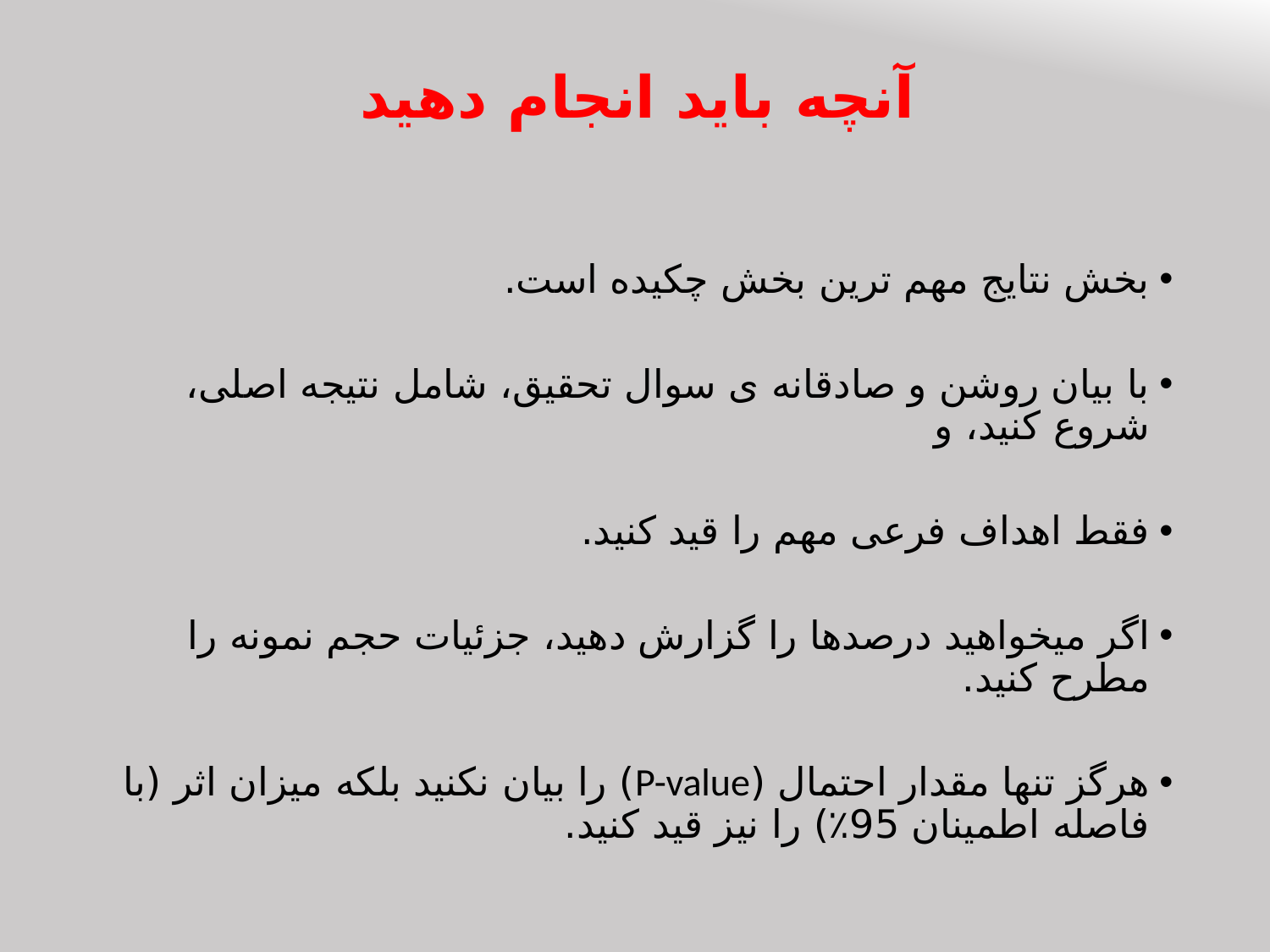

# آنچه باید انجام دهید
بخش نتایج مهم ترین بخش چکیده است.

با بیان روشن و صادقانه ی سوال تحقیق، شامل نتیجه اصلی، شروع کنید، و

فقط اهداف فرعی مهم را قید کنید.

اگر می‎خواهید درصدها را گزارش دهید، جزئیات حجم نمونه را مطرح کنید.

هرگز تنها مقدار احتمال (P-value) را بیان نکنید بلکه میزان اثر (با فاصله اطمینان 95٪) را نیز قید کنید.